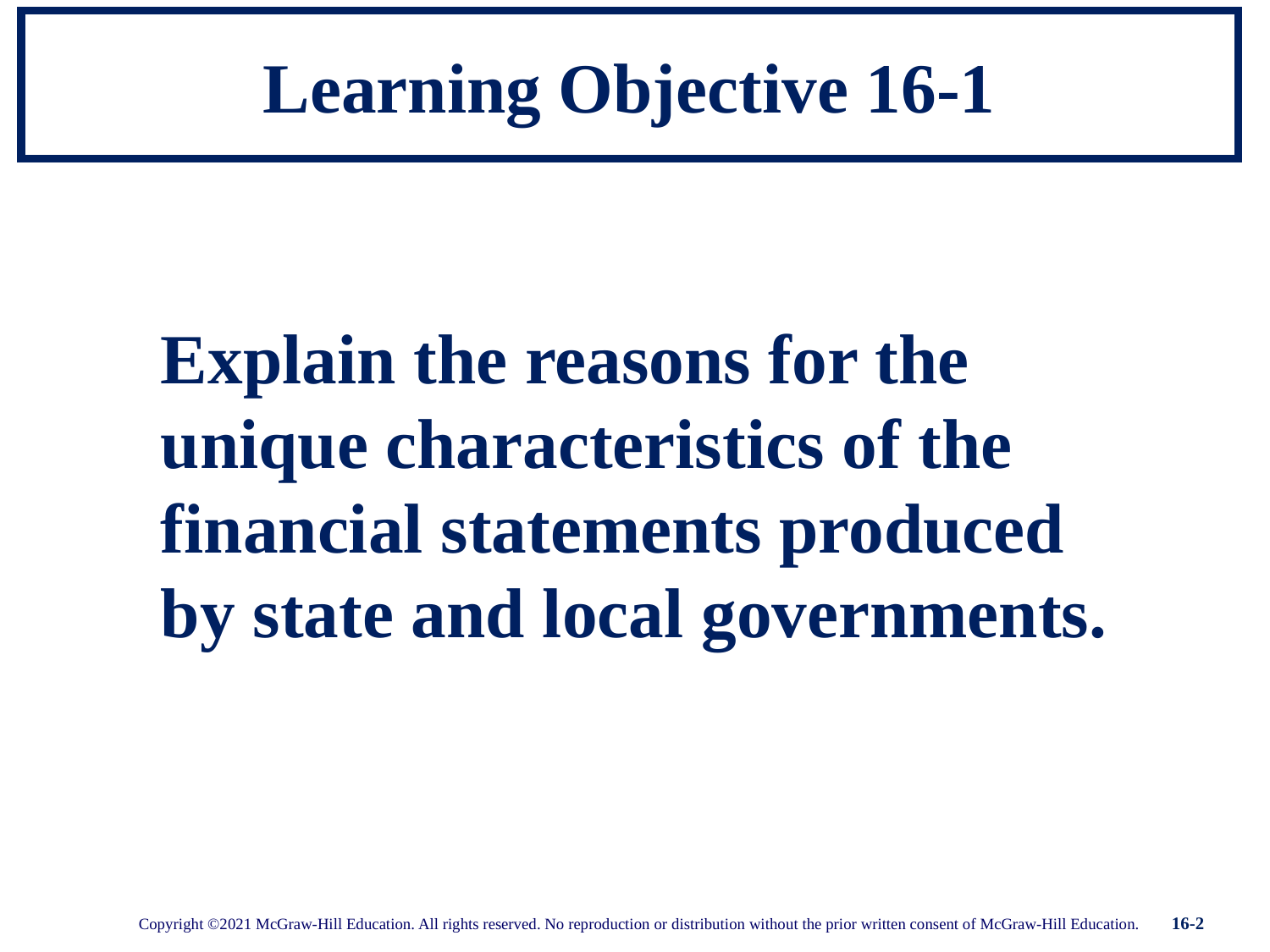

# Learning Objective 16-1

Explain the reasons for the unique characteristics of the financial statements produced by state and local governments.

16-2
Copyright ©2021 McGraw-Hill Education. All rights reserved. No reproduction or distribution without the prior written consent of McGraw-Hill Education.